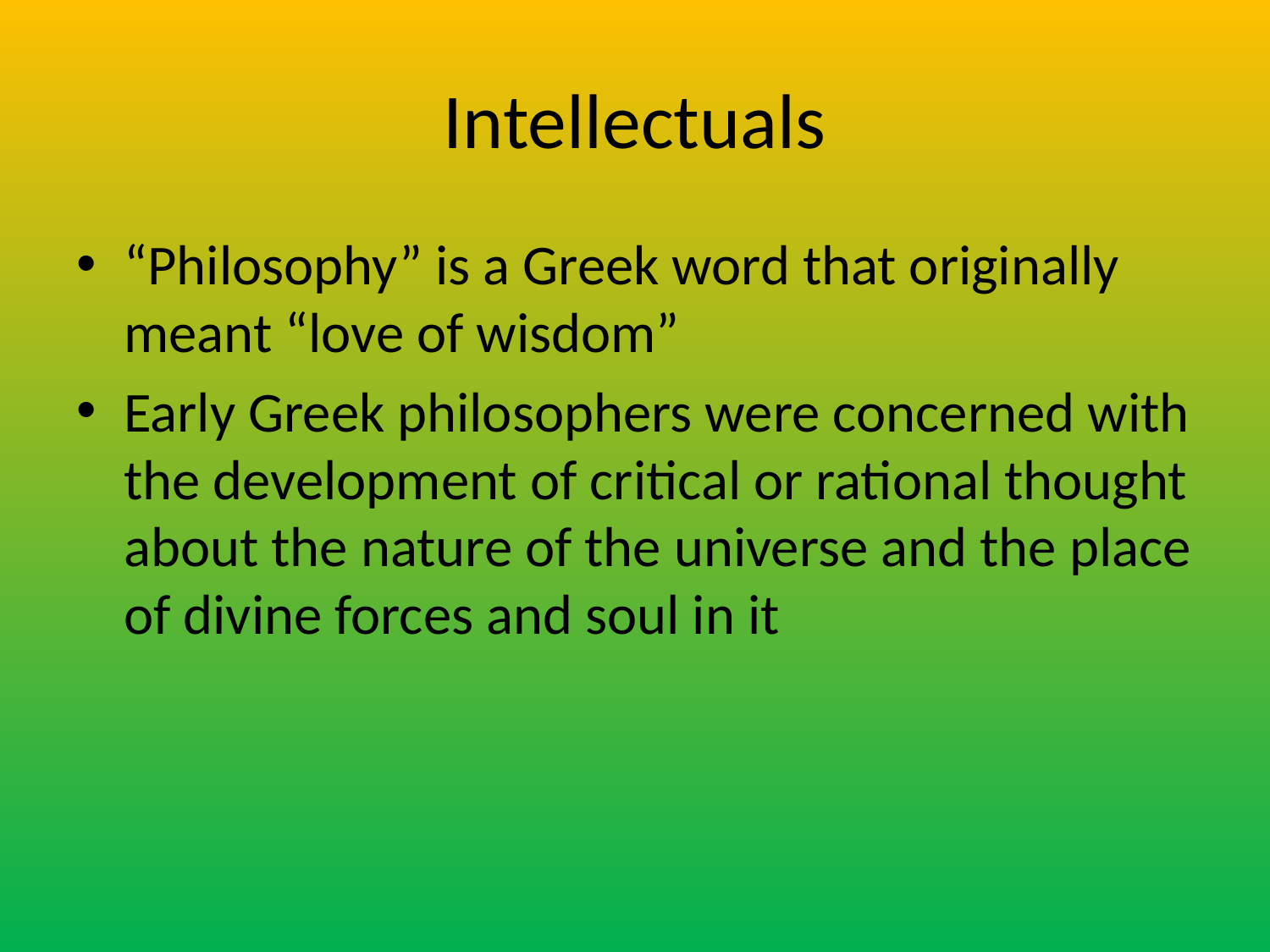

# Intellectuals
“Philosophy” is a Greek word that originally meant “love of wisdom”
Early Greek philosophers were concerned with the development of critical or rational thought about the nature of the universe and the place of divine forces and soul in it